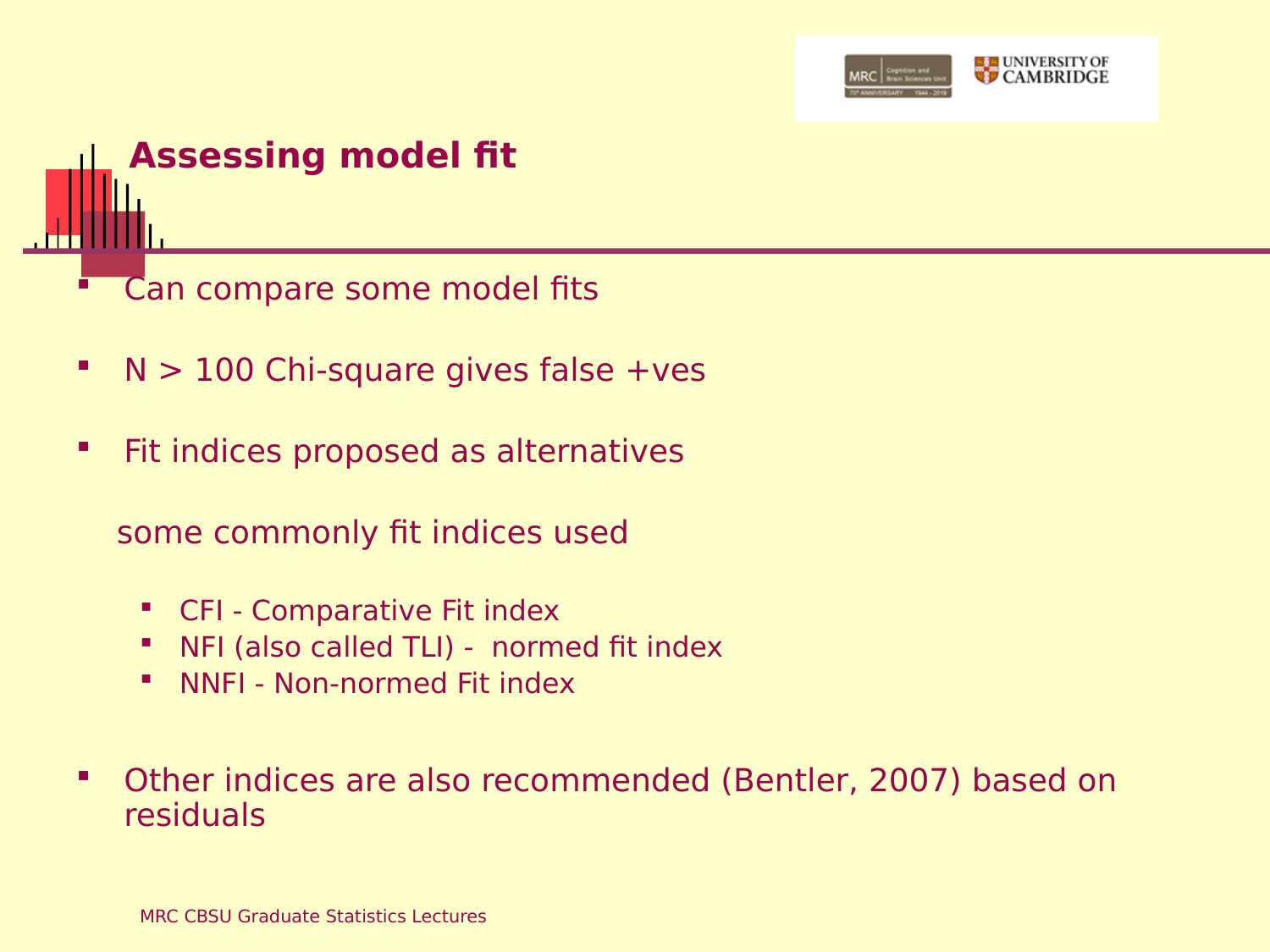

# Assessing model fit

Can compare some model fits

N > 100 Chi-square gives false +ves

Fit indices proposed as alternatives

    some commonly fit indices used

CFI - Comparative Fit index
NFI (also called TLI) -  normed fit index
NNFI - Non-normed Fit index

Other indices are also recommended (Bentler, 2007) based on residuals

MRC CBSU Graduate Statistics Lectures